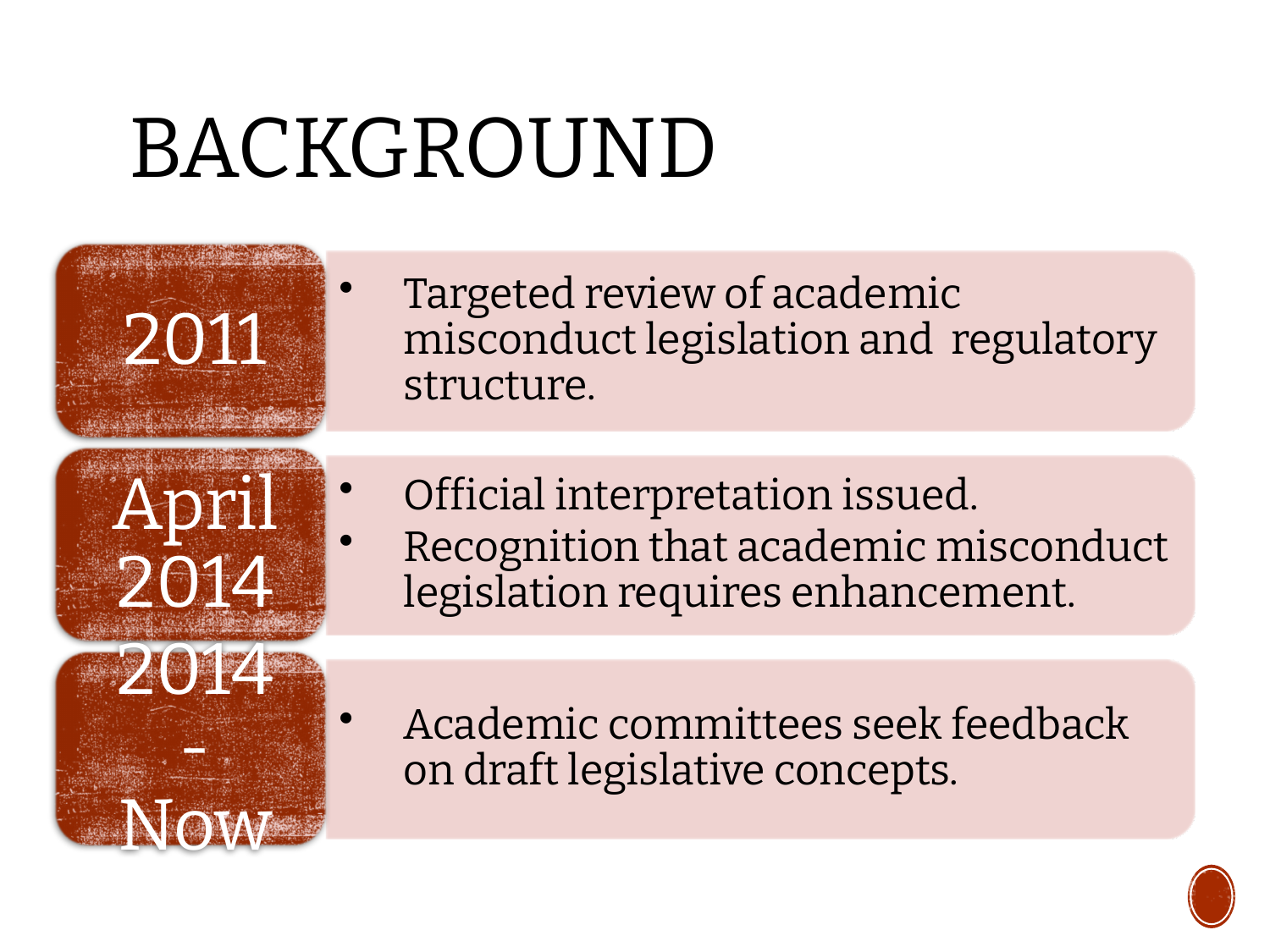

# Background
Targeted review of academic misconduct legislation and  regulatory structure.
2011
Official interpretation issued.
Recognition that academic misconduct legislation requires enhancement.
April 2014
Academic committees seek feedback on draft legislative concepts.
2014 - Now